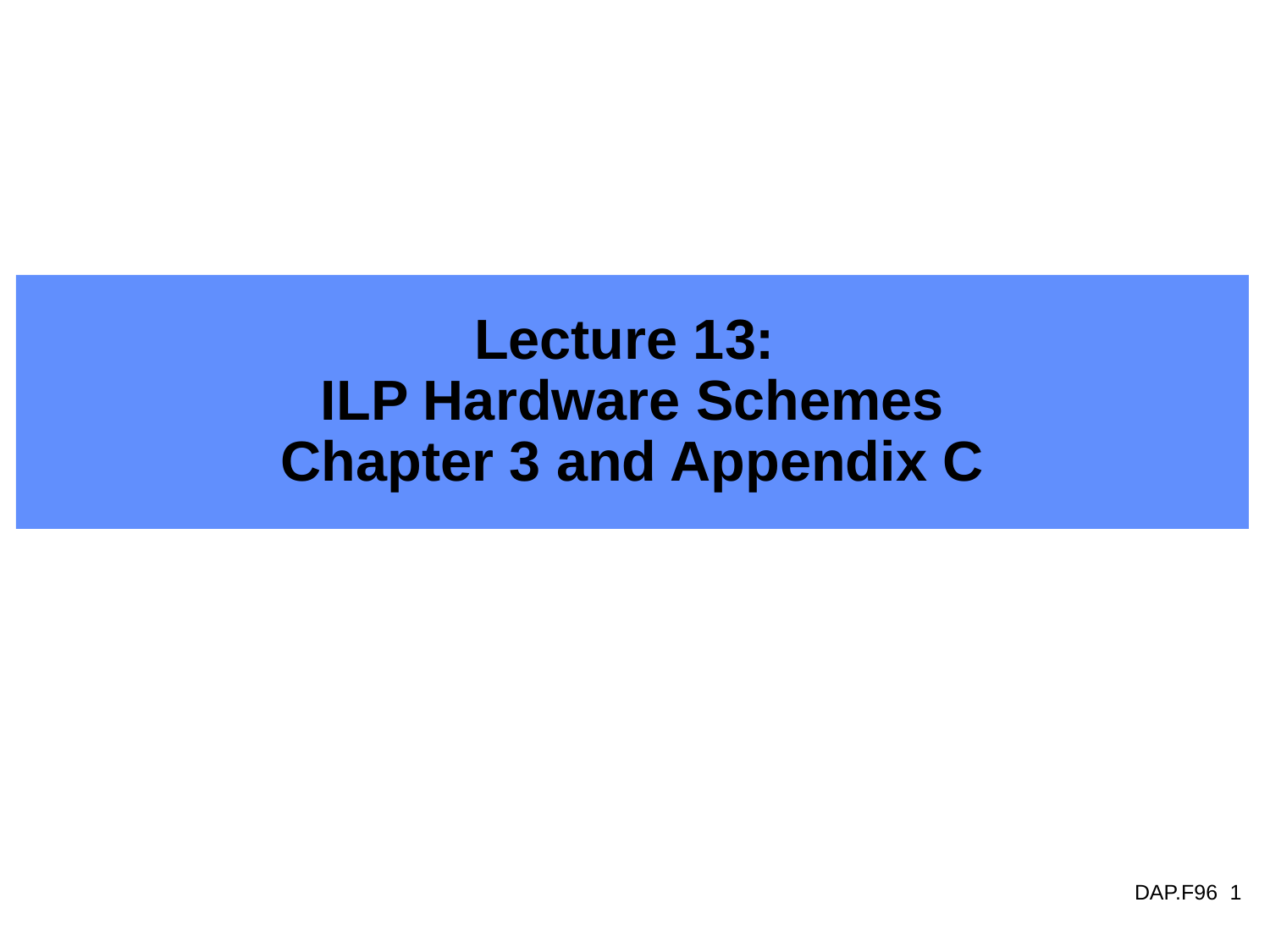

# Lecture 13: ILP Hardware Schemes Chapter 3 and Appendix C